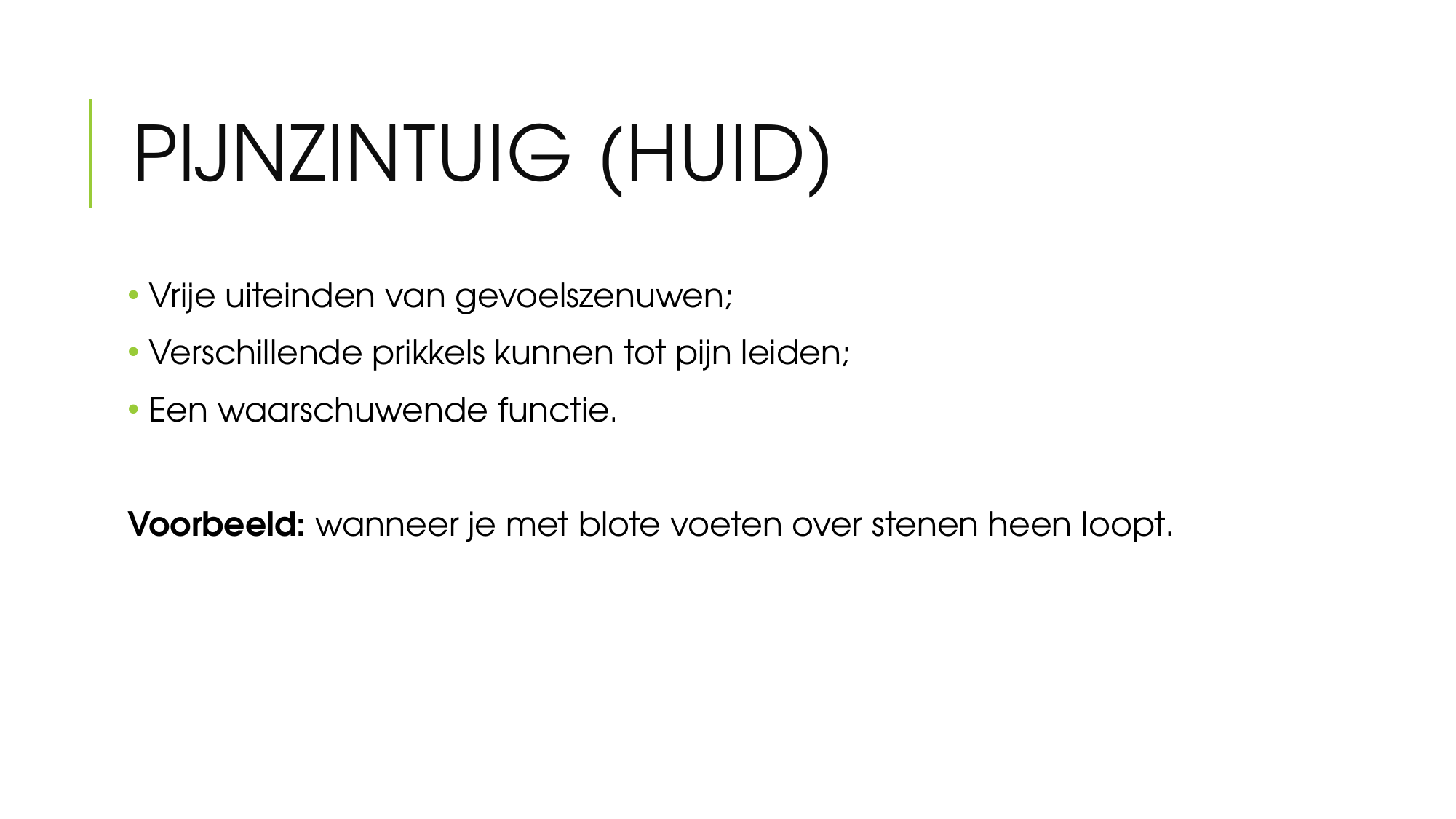

# Pijnzintuig (huid)
 Vrije uiteinden van gevoelszenuwen;
 Verschillende prikkels kunnen tot pijn leiden;
 Een waarschuwende functie.

Voorbeeld: wanneer je met blote voeten over stenen heen loopt.